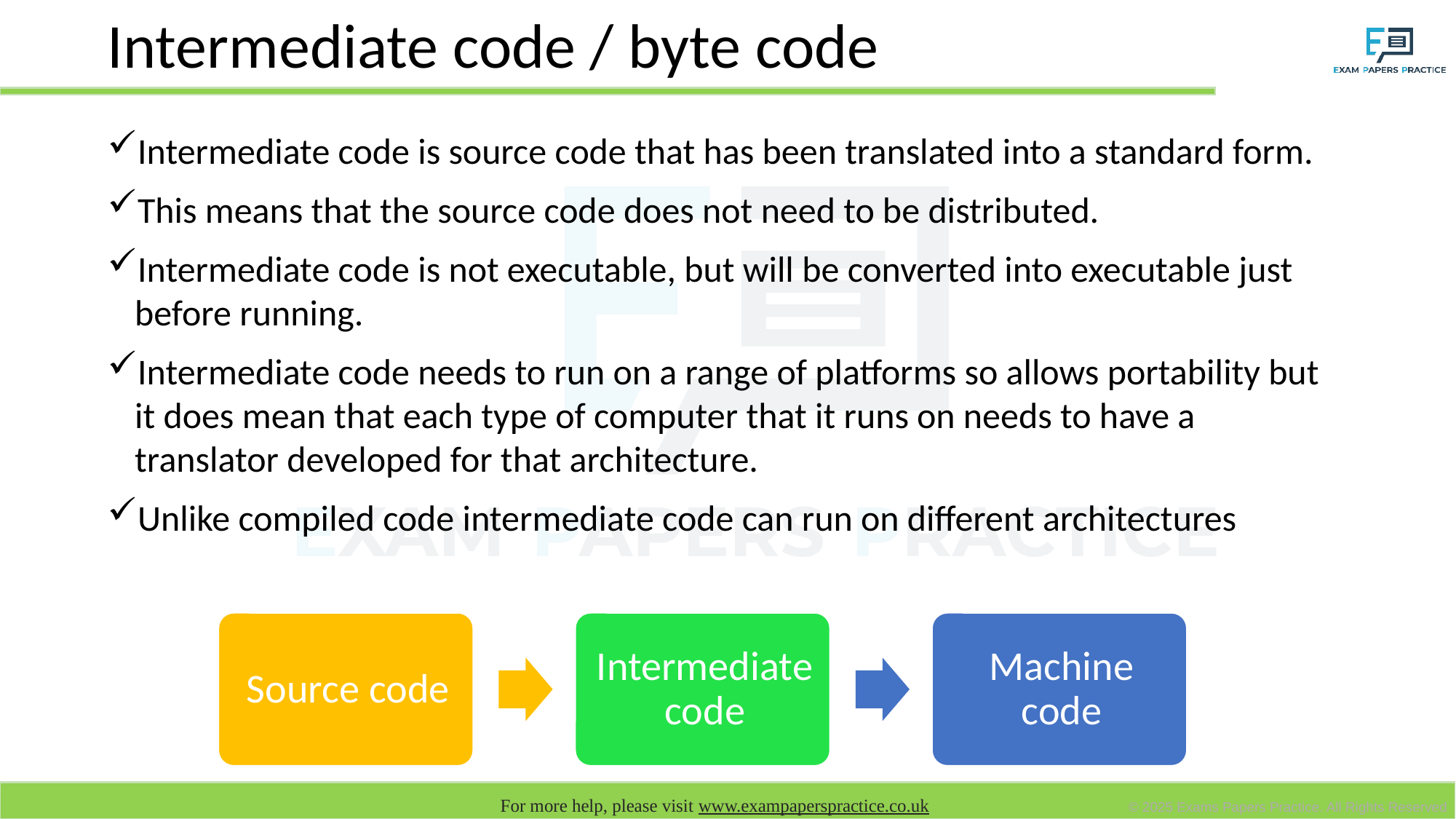

# Intermediate code / byte code
Intermediate code is source code that has been translated into a standard form.
This means that the source code does not need to be distributed.
Intermediate code is not executable, but will be converted into executable just before running.
Intermediate code needs to run on a range of platforms so allows portability but it does mean that each type of computer that it runs on needs to have a translator developed for that architecture.
Unlike compiled code intermediate code can run on different architectures
Source code

Intermediate code

Machine code